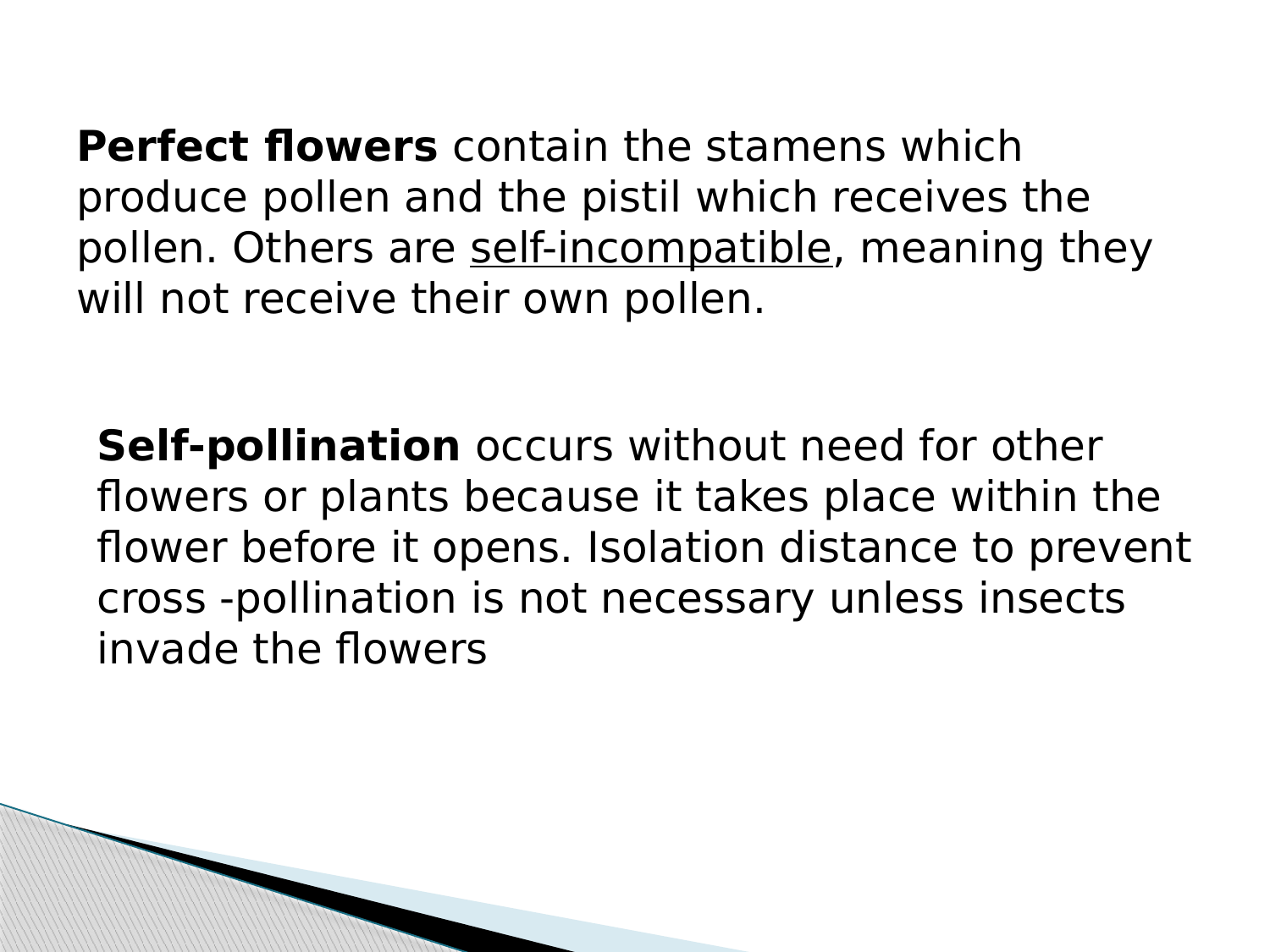

Perfect flowers contain the stamens which produce pollen and the pistil which receives the pollen. Others are self-incompatible, meaning they will not receive their own pollen.

Self-pollination occurs without need for other flowers or plants because it takes place within the flower before it opens. Isolation distance to prevent cross -pollination is not necessary unless insects invade the flowers